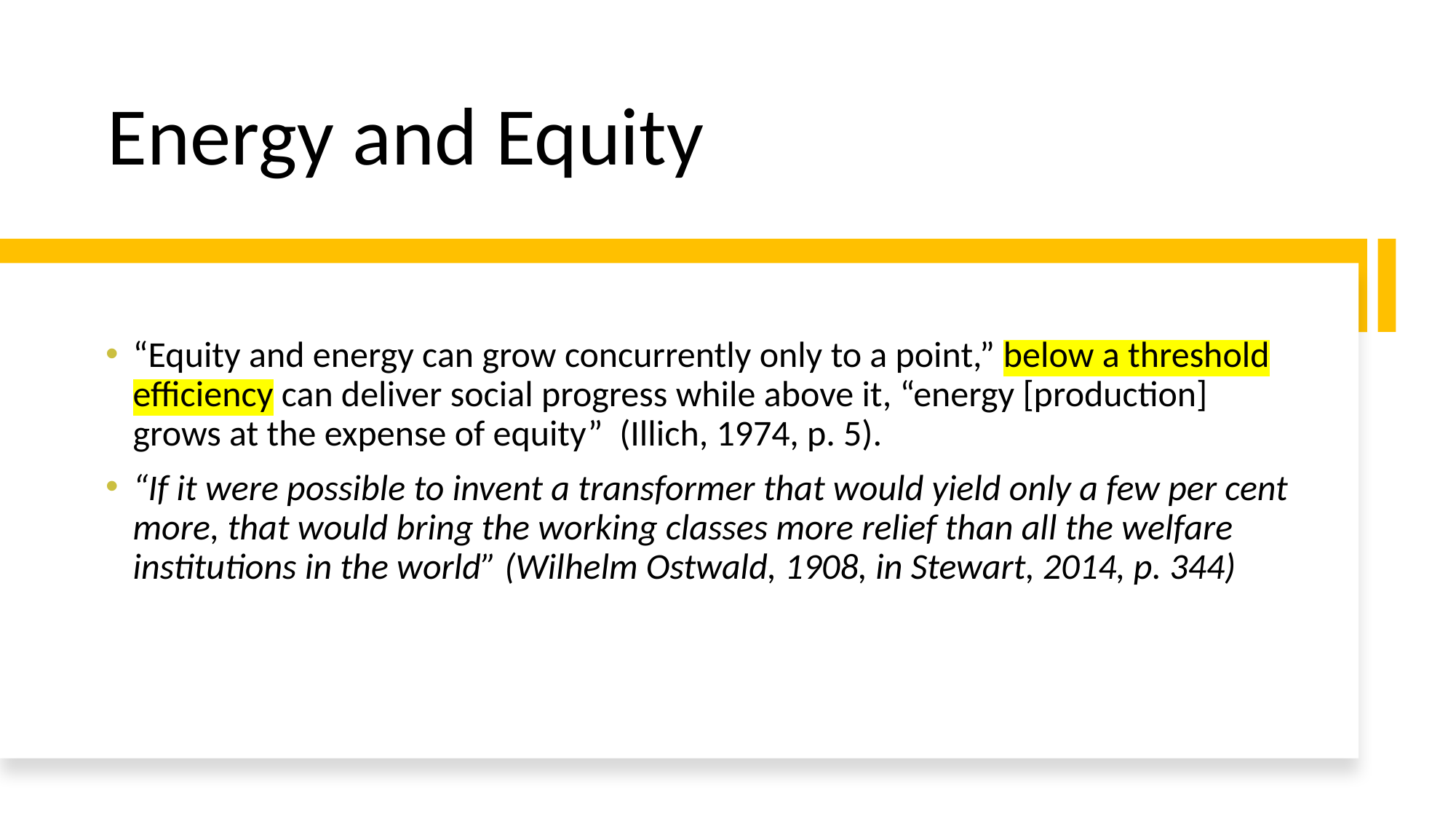

# Energy and Equity

“Equity and energy can grow concurrently only to a point,” below a threshold efficiency can deliver social progress while above it, “energy [production] grows at the expense of equity”  (Illich, 1974, p. 5).
“If it were possible to invent a transformer that would yield only a few per cent more, that would bring the working classes more relief than all the welfare institutions in the world” (Wilhelm Ostwald, 1908, in Stewart, 2014, p. 344)